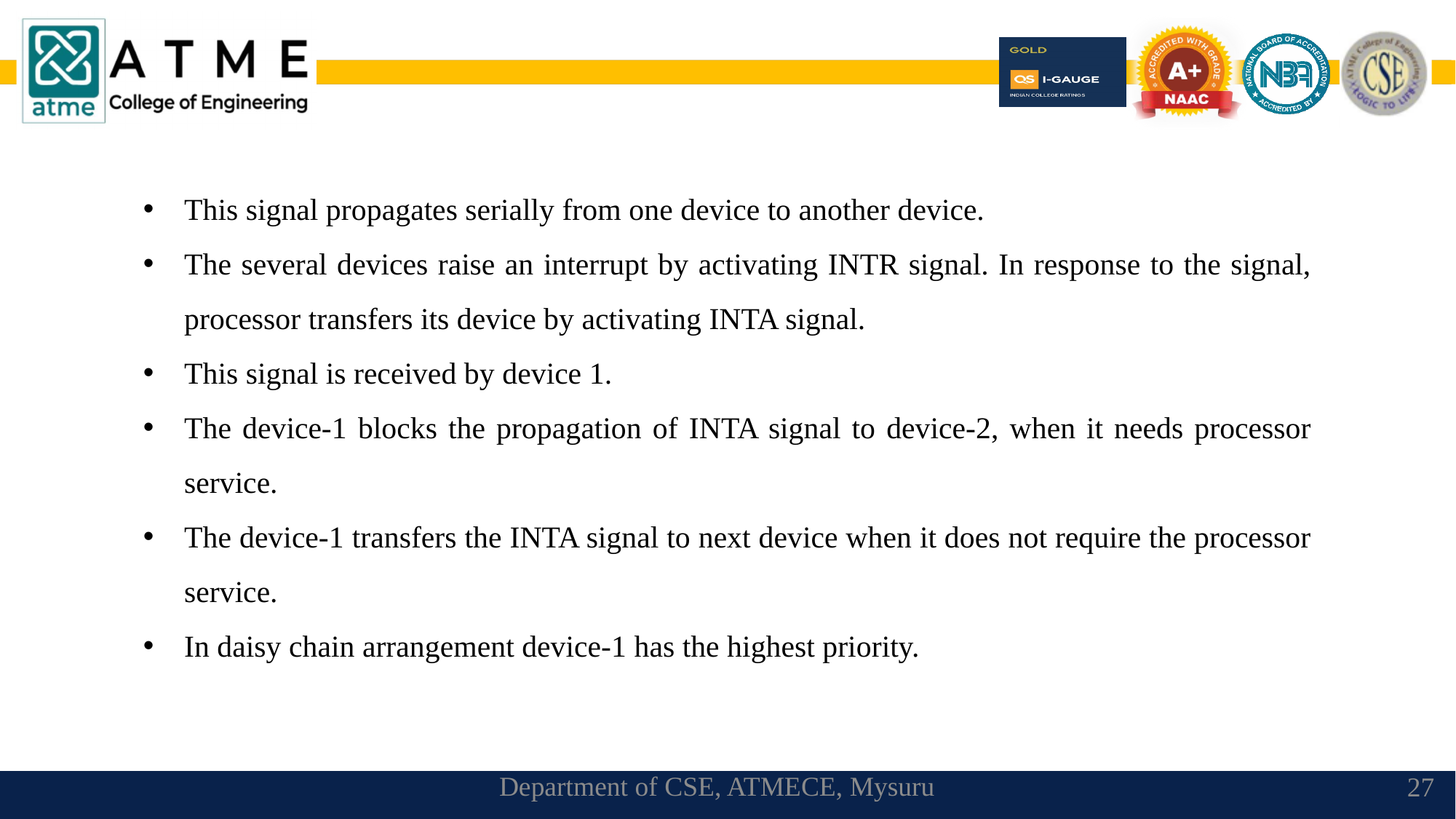

This signal propagates serially from one device to another device.
The several devices raise an interrupt by activating INTR signal. In response to the signal, processor transfers its device by activating INTA signal.
This signal is received by device 1.
The device-1 blocks the propagation of INTA signal to device-2, when it needs processor service.
The device-1 transfers the INTA signal to next device when it does not require the processor service.
In daisy chain arrangement device-1 has the highest priority.
Department of CSE, ATMECE, Mysuru
27